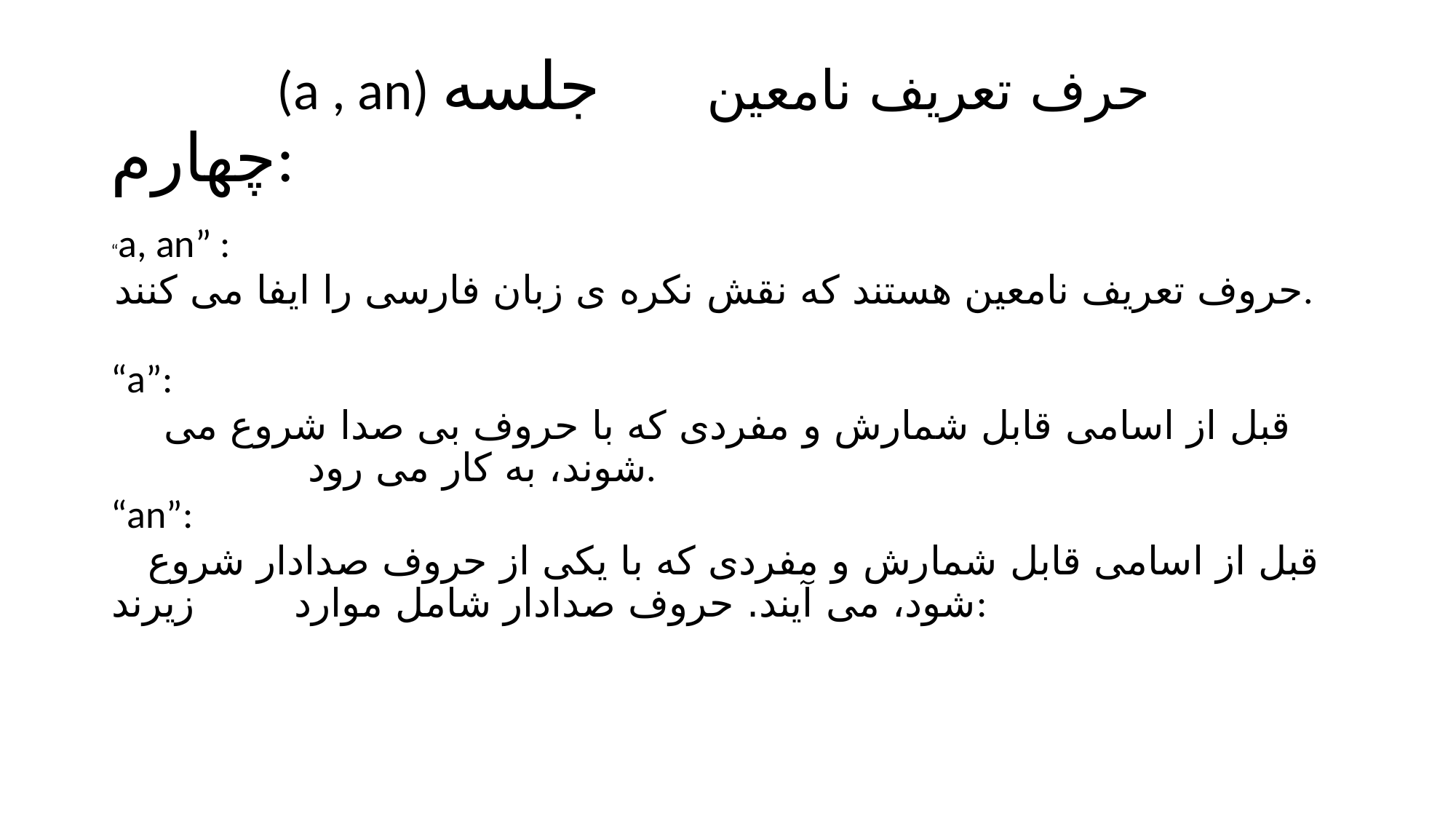

# (a , an) حرف تعریف نامعین     جلسه چهارم:
“a, an” :
حروف تعریف نامعین هستند که نقش نکره ی زبان فارسی را ایفا می کنند.
“a”:
قبل از اسامی قابل شمارش و مفردی که با حروف بی صدا شروع می شوند، به کار می رود.
“an”:
 قبل از اسامی قابل شمارش و مفردی که با یکی از حروف صدادار شروع شود، می آیند. حروف صدادار شامل موارد        زیرند: